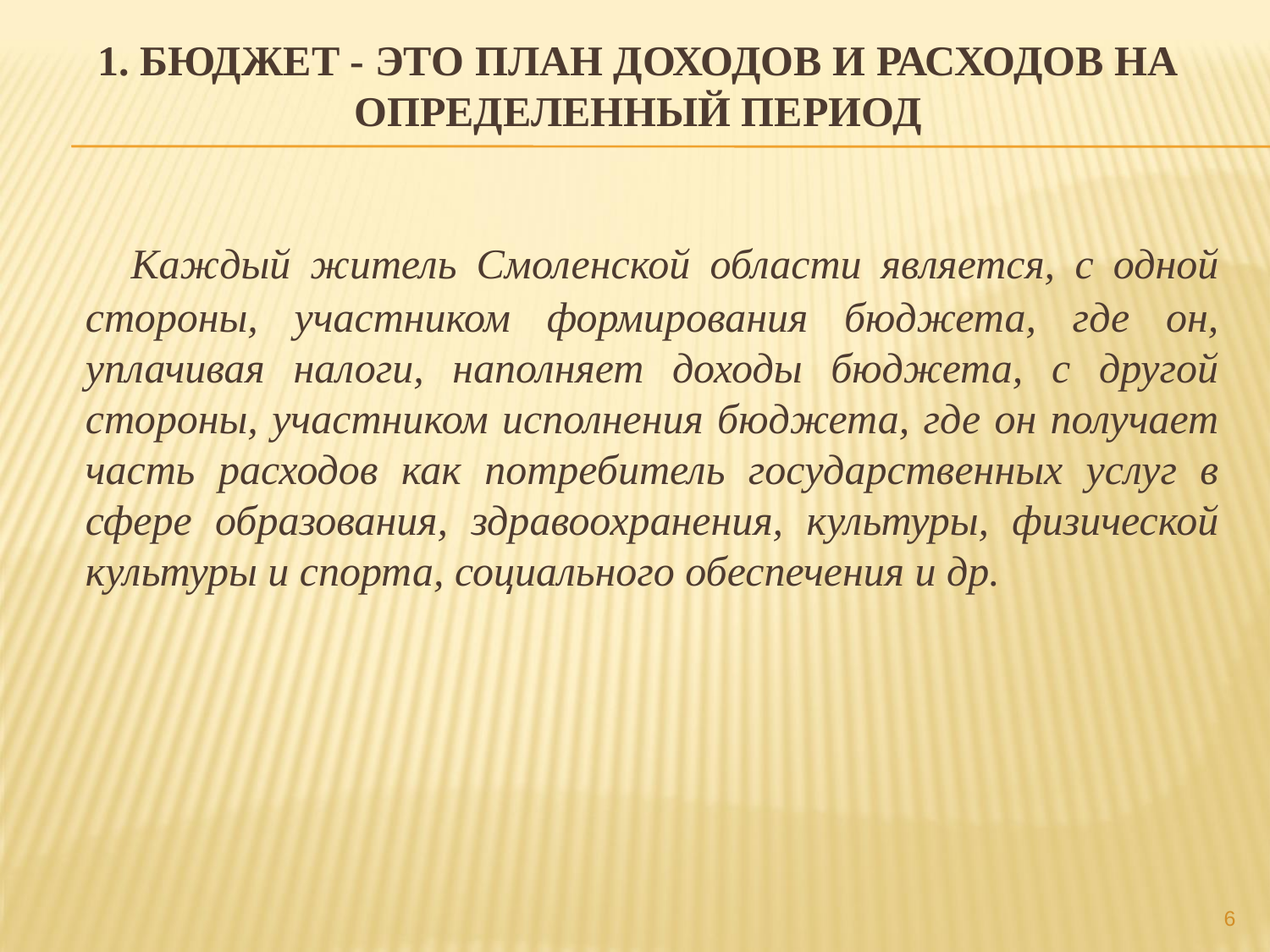

# 1. БЮДЖЕТ - ЭТО ПЛАН ДОХОДОВ И РАСХОДОВ НА ОПРЕДЕЛЕННЫЙ ПЕРИОД
    Каждый житель Смоленской области является, с одной стороны, участником формирования бюджета, где он, уплачивая налоги, наполняет доходы бюджета, с другой стороны, участником исполнения бюджета, где он получает часть расходов как потребитель государственных услуг в сфере образования, здравоохранения, культуры, физической культуры и спорта, социального обеспечения и др.
6